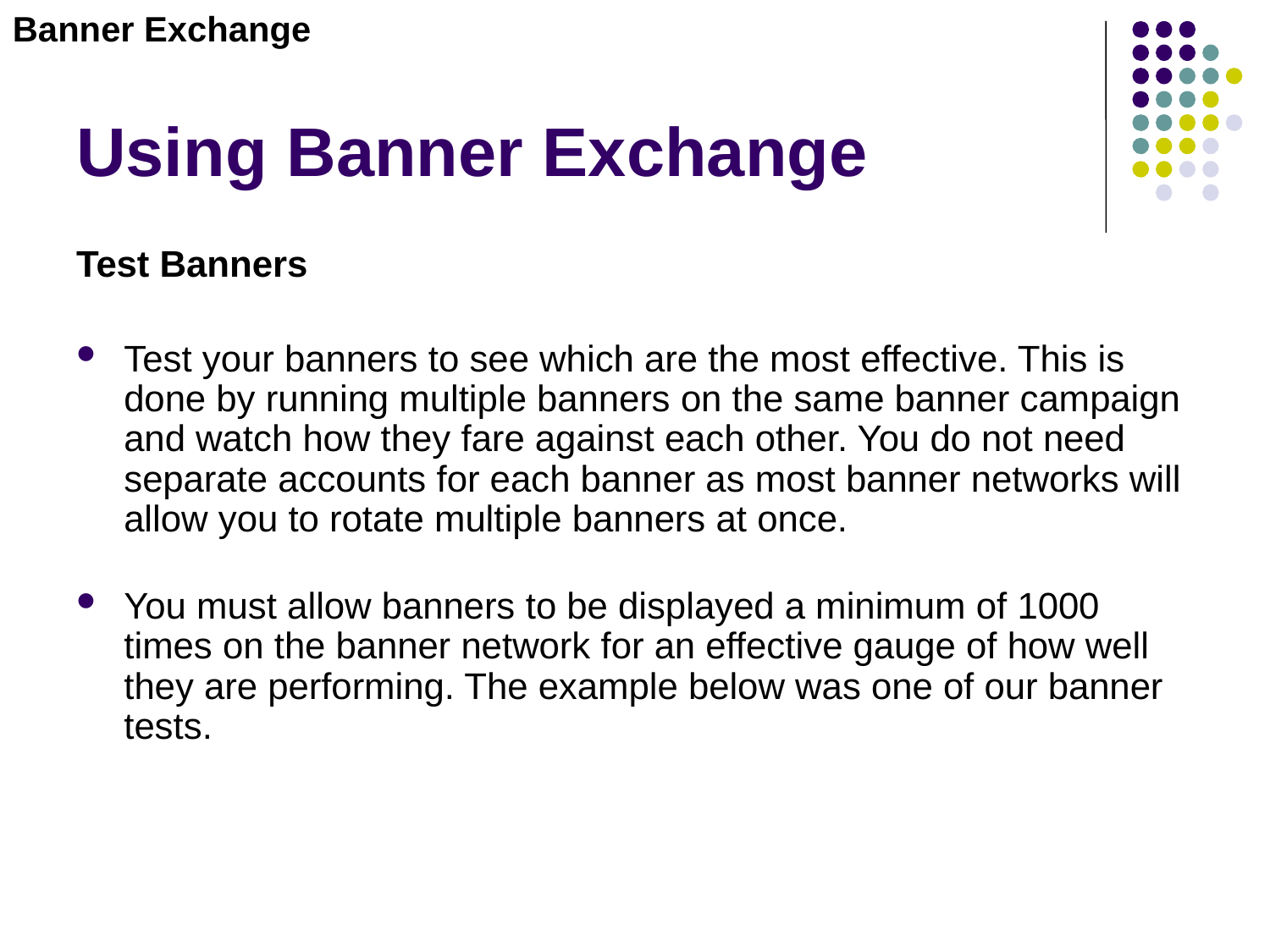

Banner Exchange
# Using Banner Exchange
Test Banners

Test your banners to see which are the most effective. This is done by running multiple banners on the same banner campaign and watch how they fare against each other. You do not need separate accounts for each banner as most banner networks will allow you to rotate multiple banners at once.
You must allow banners to be displayed a minimum of 1000 times on the banner network for an effective gauge of how well they are performing. The example below was one of our banner tests.